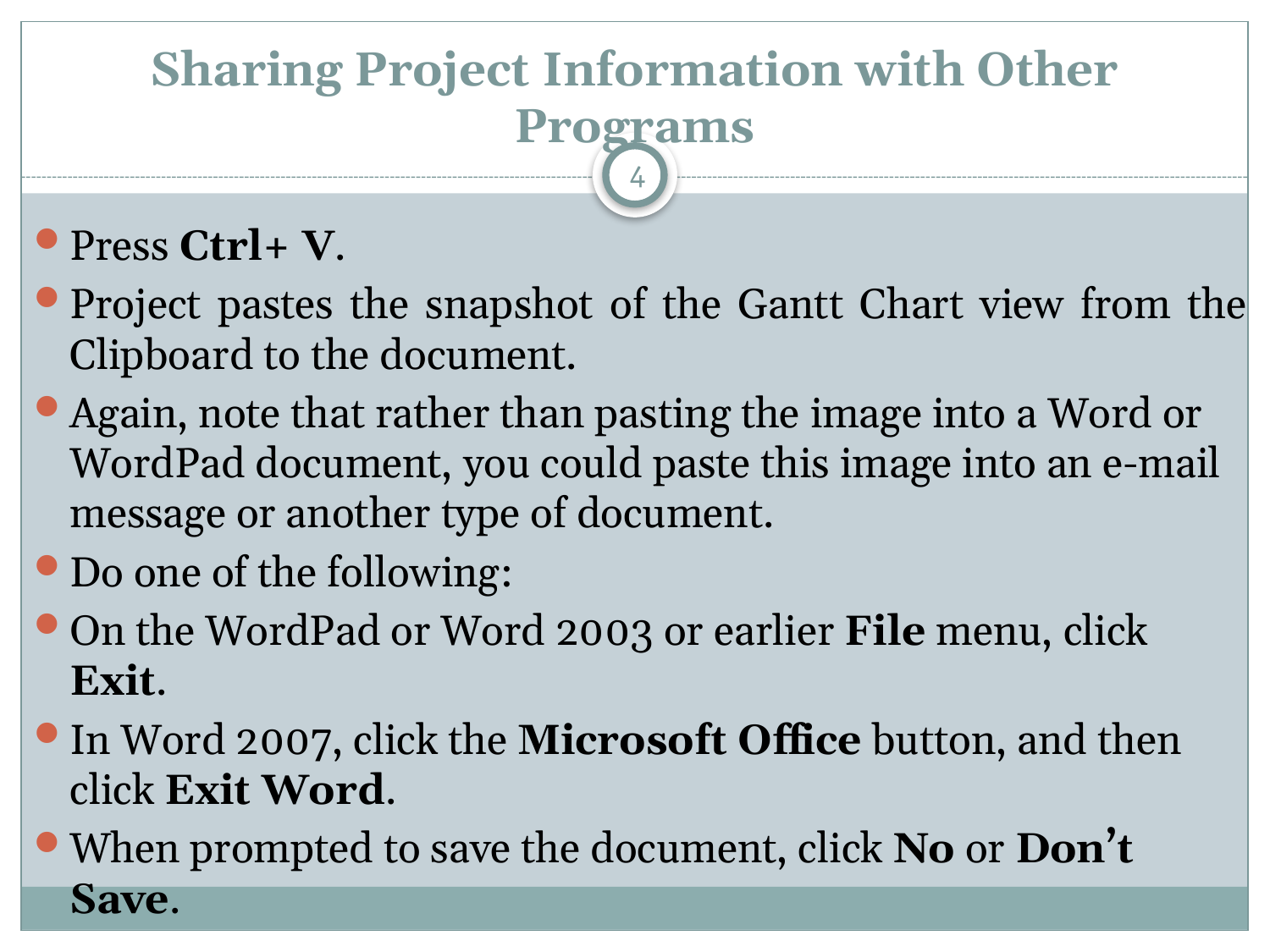

# Sharing Project Information with Other Programs
4
Press Ctrl+ V.
Project pastes the snapshot of the Gantt Chart view from the Clipboard to the document.
Again, note that rather than pasting the image into a Word or WordPad document, you could paste this image into an e-mail message or another type of document.
Do one of the following:
On the WordPad or Word 2003 or earlier File menu, click Exit.
In Word 2007, click the Microsoft Office button, and then click Exit Word.
When prompted to save the document, click No or Don’t Save.